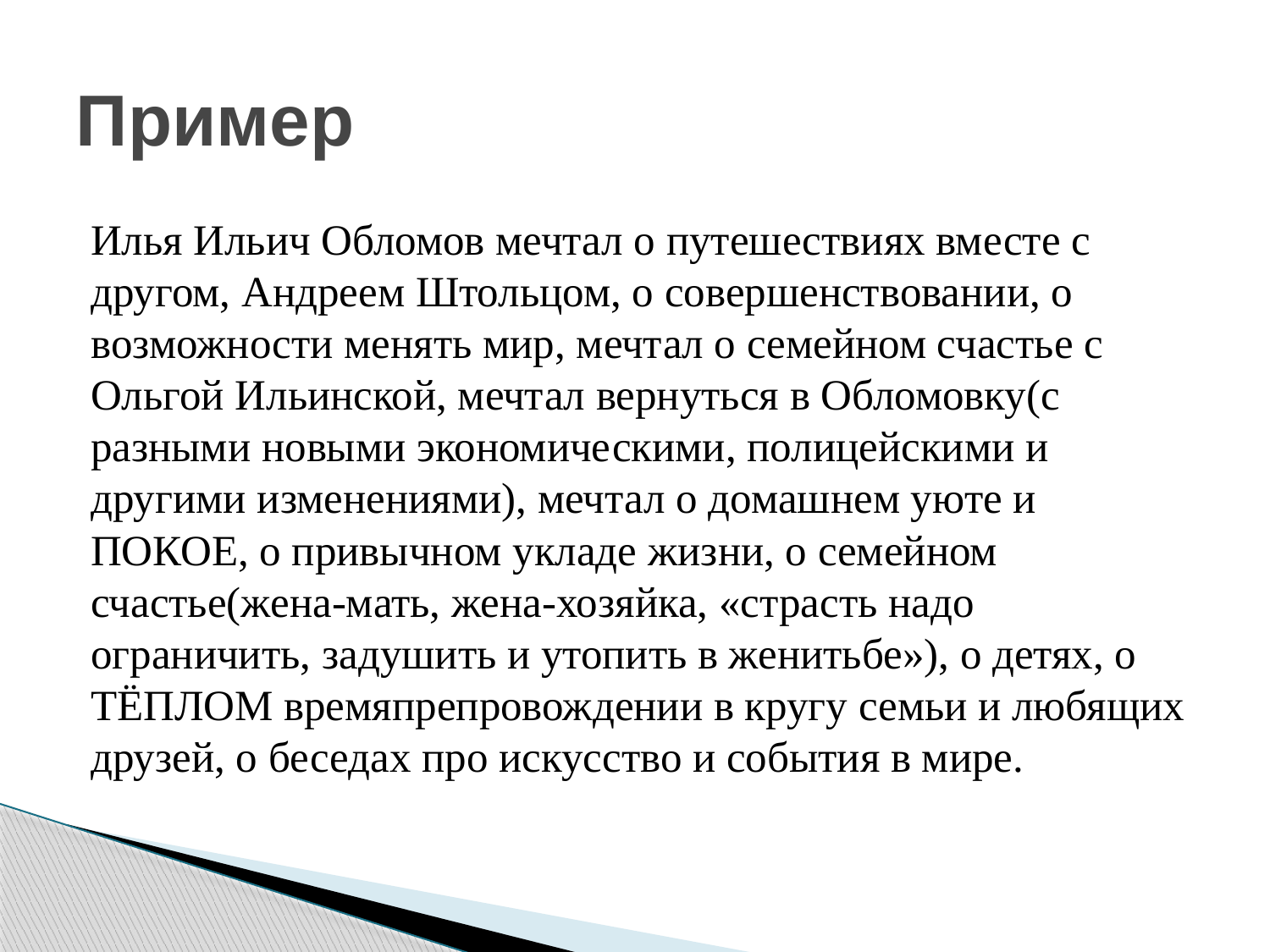

# Пример
Илья Ильич Обломов мечтал о путешествиях вместе с другом, Андреем Штольцом, о совершенствовании, о возможности менять мир, мечтал о семейном счастье с Ольгой Ильинской, мечтал вернуться в Обломовку(с разными новыми экономическими, полицейскими и другими изменениями), мечтал о домашнем уюте и ПОКОЕ, о привычном укладе жизни, о семейном счастье(жена-мать, жена-хозяйка, «страсть надо ограничить, задушить и утопить в женитьбе»), о детях, о ТЁПЛОМ времяпрепровождении в кругу семьи и любящих друзей, о беседах про искусство и события в мире.